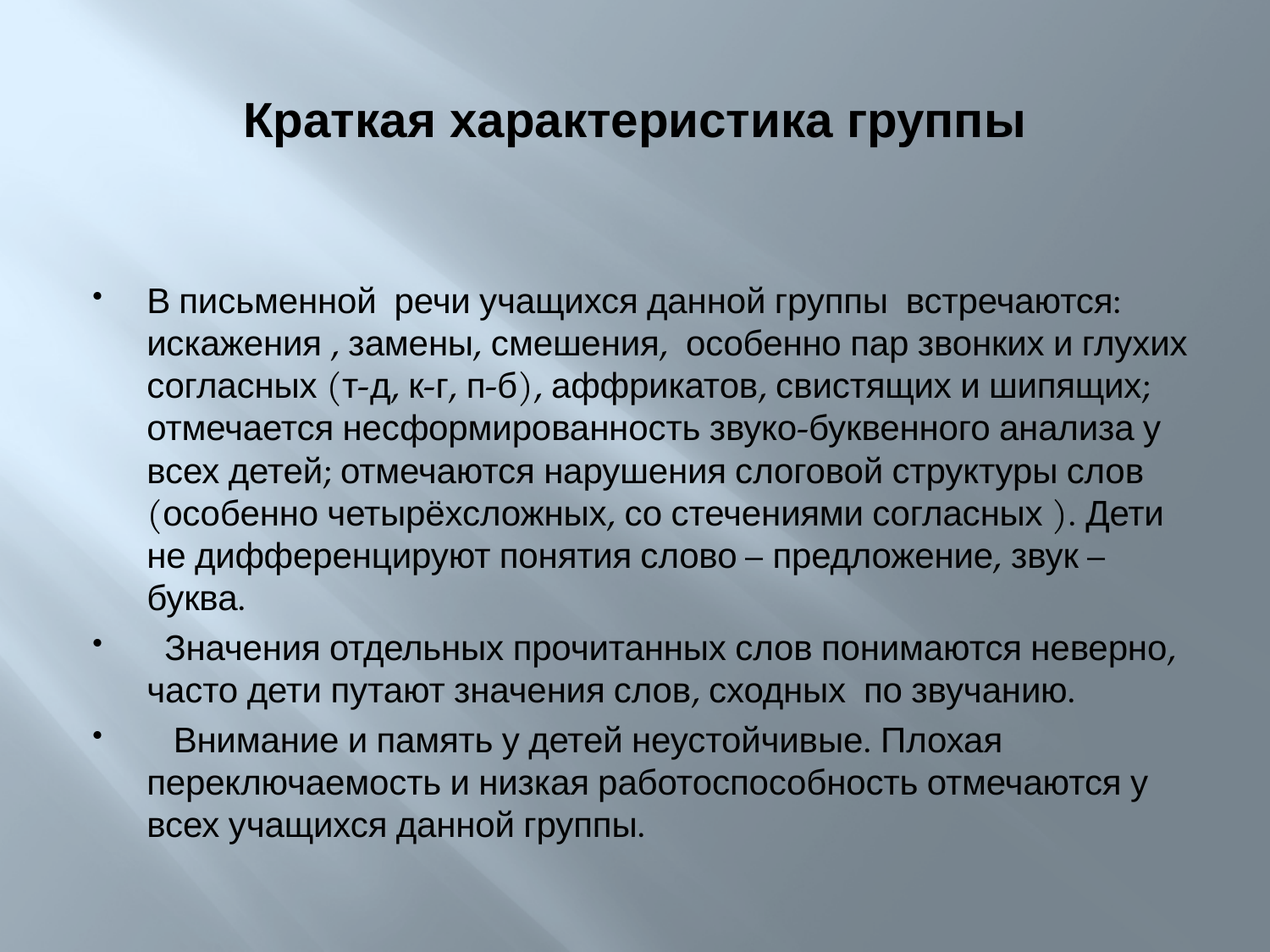

# Краткая характеристика группы

В письменной  речи учащихся данной группы  встречаются: искажения , замены, смешения,  особенно пар звонких и глухих согласных (т-д, к-г, п-б), аффрикатов, свистящих и шипящих; отмечается несформированность звуко-буквенного анализа у всех детей; отмечаются нарушения слоговой структуры слов (особенно четырёхсложных, со стечениями согласных ). Дети не дифференцируют понятия слово – предложение, звук – буква.
  Значения отдельных прочитанных слов понимаются неверно, часто дети путают значения слов, сходных  по звучанию.
   Внимание и память у детей неустойчивые. Плохая переключаемость и низкая работоспособность отмечаются у всех учащихся данной группы.